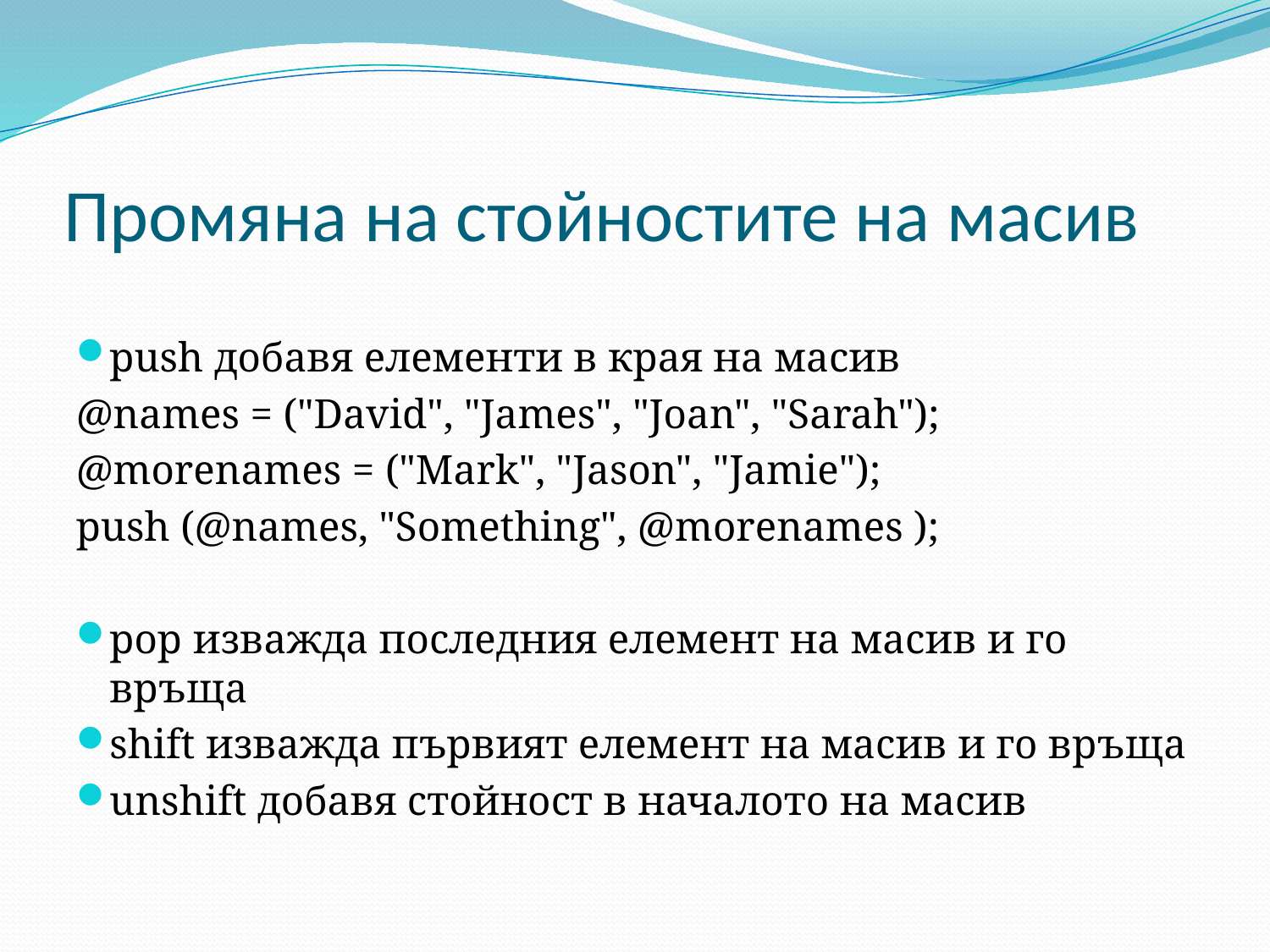

# Промяна на стойностите на масив

push добавя елементи в края на масив
@names = ("David", "James", "Joan", "Sarah");
@morenames = ("Mark", "Jason", "Jamie");
push (@names, "Something", @morenames );

pop изважда последния елемент на масив и го връща
shift изважда първият елемент на масив и го връща
unshift добавя стойност в началото на масив